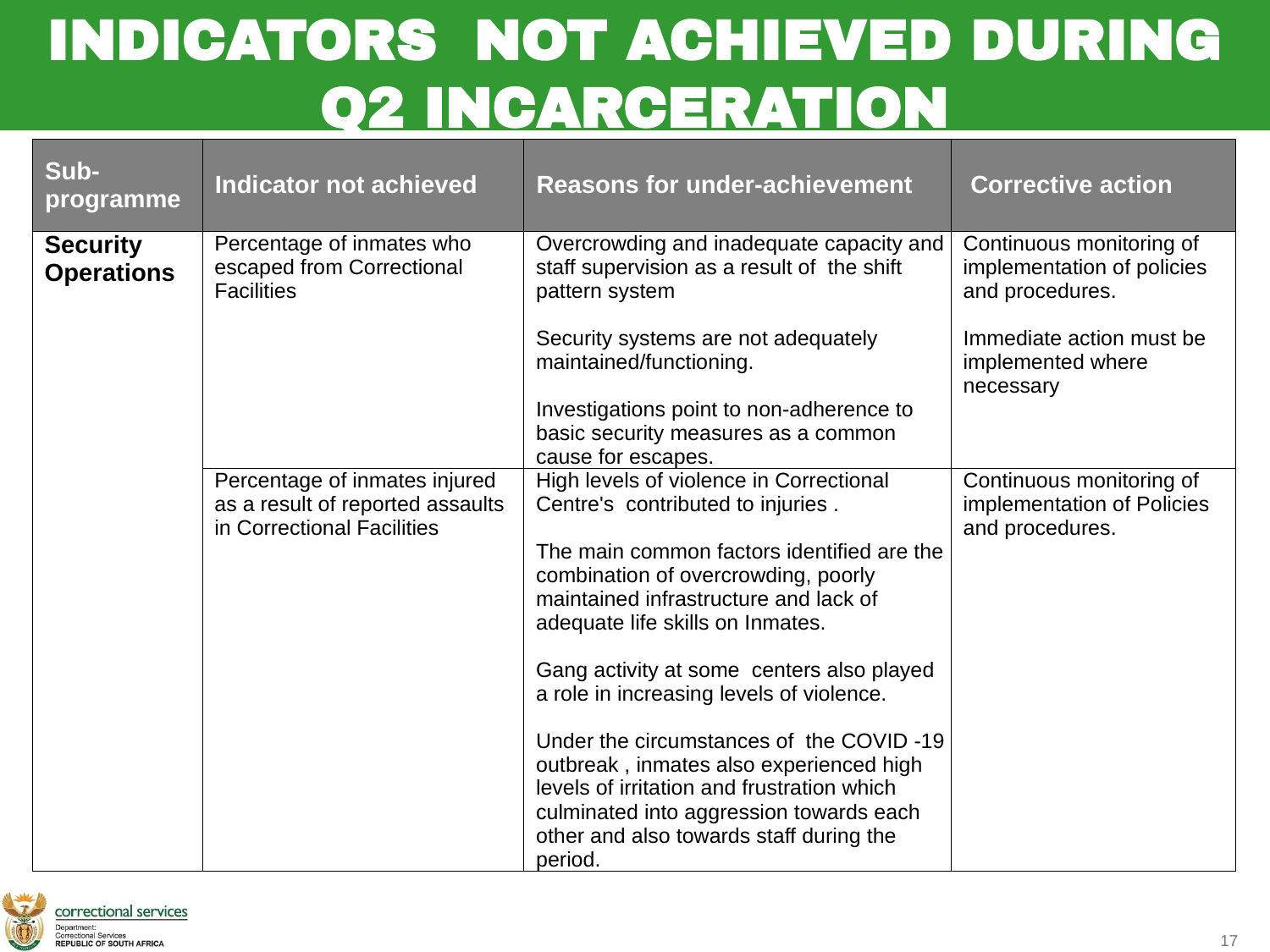

INDICATORS  NOT ACHIEVED DURING Q2 INCARCERATION
| Sub-programme | Indicator not achieved | Reasons for under-achievement | Corrective action |
| --- | --- | --- | --- |
| Security Operations | Percentage of inmates who escaped from Correctional Facilities | Overcrowding and inadequate capacity and staff supervision as a result of the shift pattern system Security systems are not adequately maintained/functioning. Investigations point to non-adherence to basic security measures as a common cause for escapes. | Continuous monitoring of implementation of policies and procedures. Immediate action must be implemented where necessary |
|  | Percentage of inmates injured as a result of reported assaults in Correctional Facilities | High levels of violence in Correctional Centre's contributed to injuries . The main common factors identified are the combination of overcrowding, poorly maintained infrastructure and lack of adequate life skills on Inmates. Gang activity at some centers also played a role in increasing levels of violence. Under the circumstances of the COVID -19 outbreak , inmates also experienced high levels of irritation and frustration which culminated into aggression towards each other and also towards staff during the period. | Continuous monitoring of implementation of Policies and procedures. |